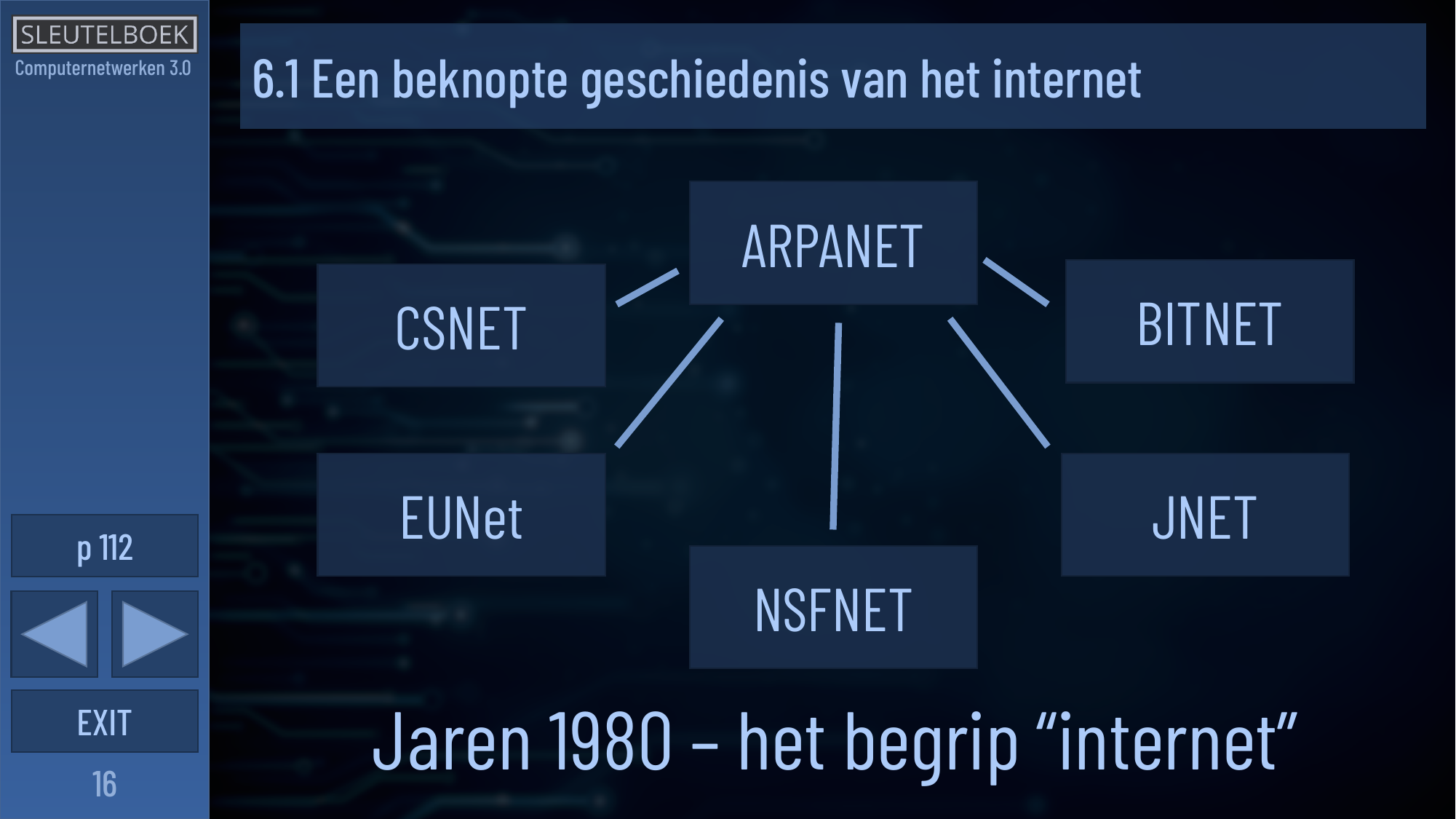

6.1 Een beknopte geschiedenis van het internet
Computernetwerken 3.0
ARPANET
BITNET
CSNET
EUNet
JNET
p 112
NSFNET
Jaren 1980 – het begrip “internet”
16